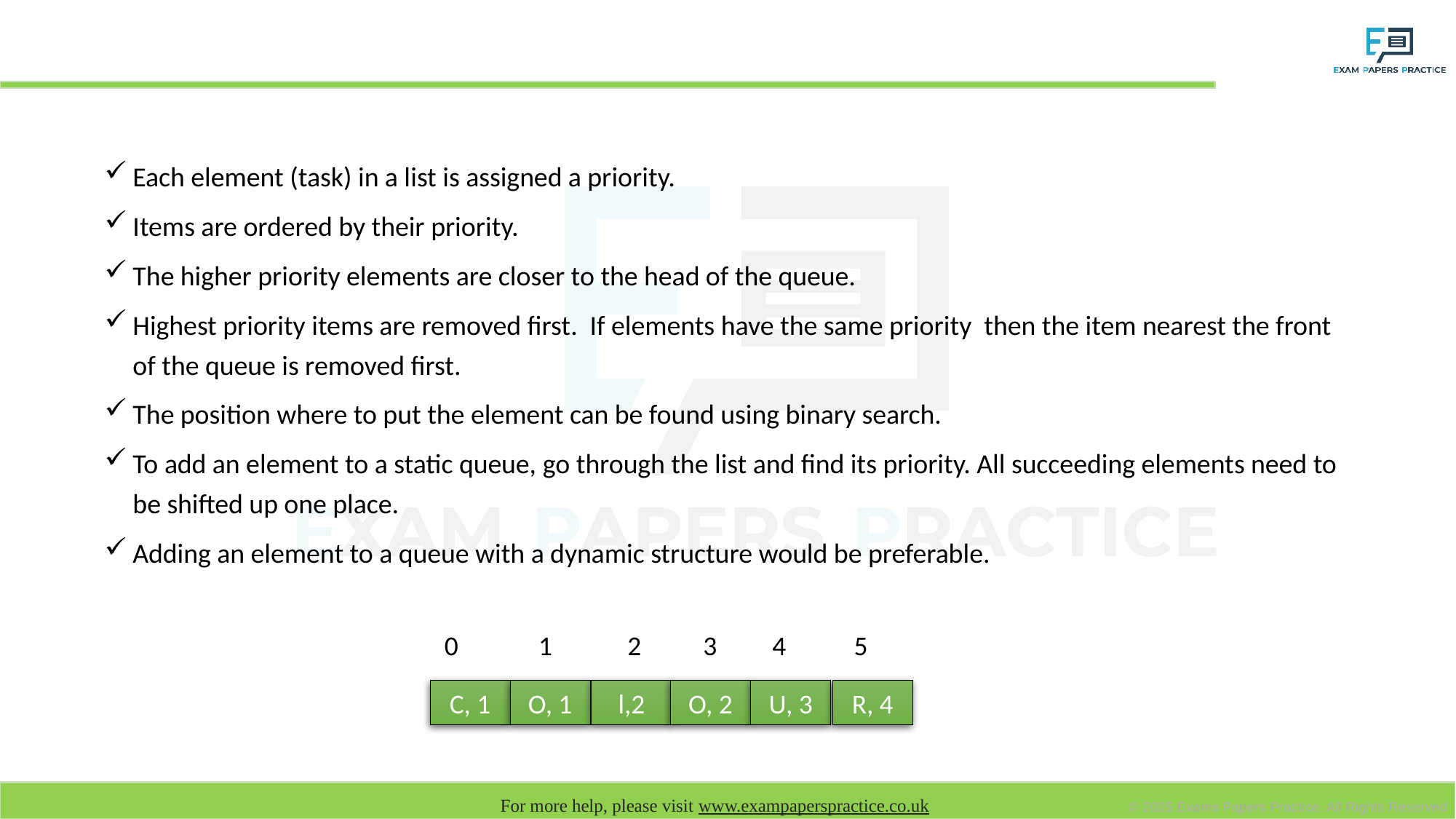

# Priority Queue
Each element (task) in a list is assigned a priority.
Items are ordered by their priority.
The higher priority elements are closer to the head of the queue.
Highest priority items are removed first.  If elements have the same priority  then the item nearest the front of the queue is removed first.
The position where to put the element can be found using binary search.
To add an element to a static queue, go through the list and find its priority. All succeeding elements need to be shifted up one place.
Adding an element to a queue with a dynamic structure would be preferable.

0             1	            2          3         4           5
R, 4
U, 3
O, 2
l,2
O, 1
C, 1